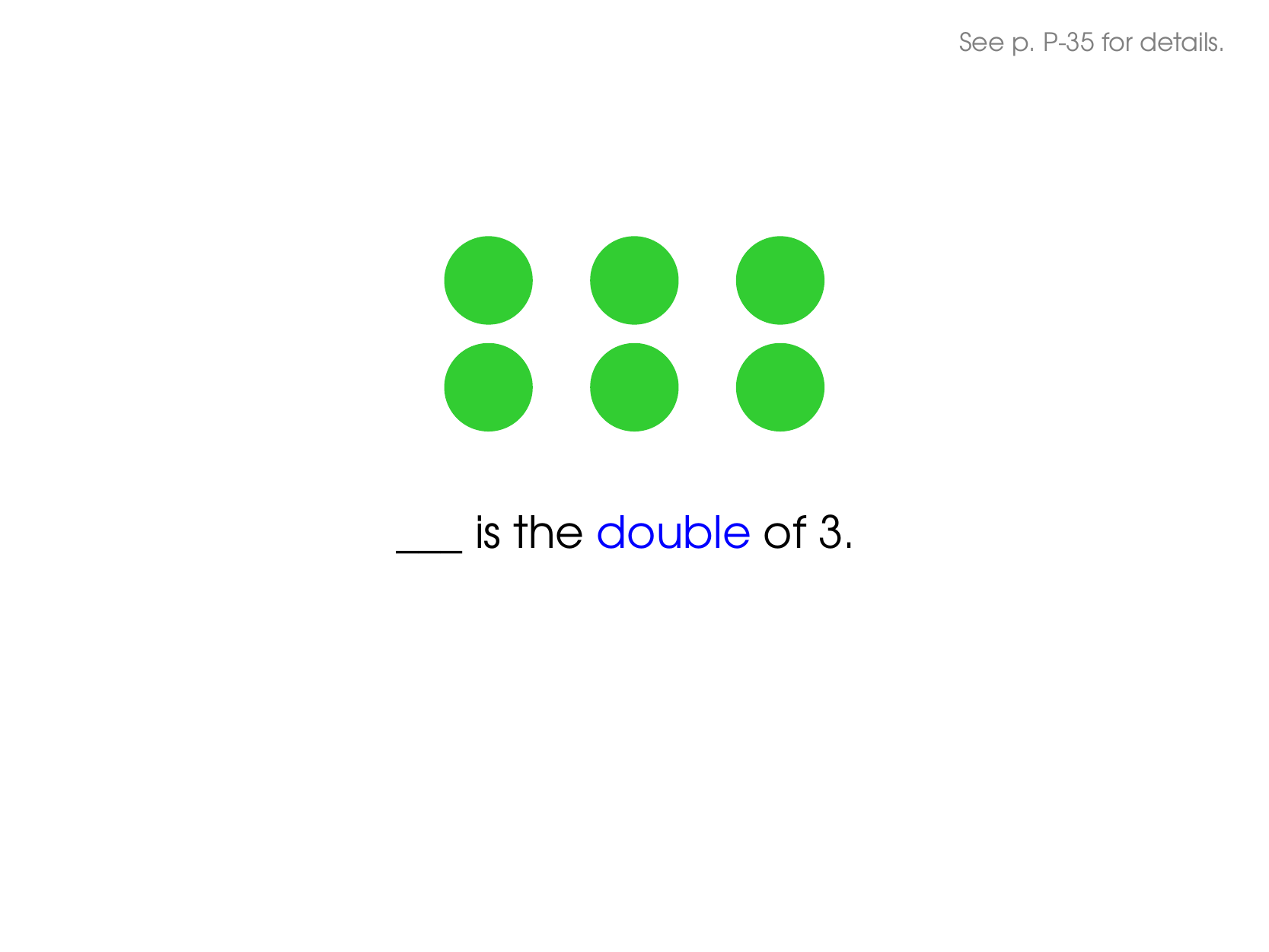

See p. P-35 for details.

___ is the double of 3.